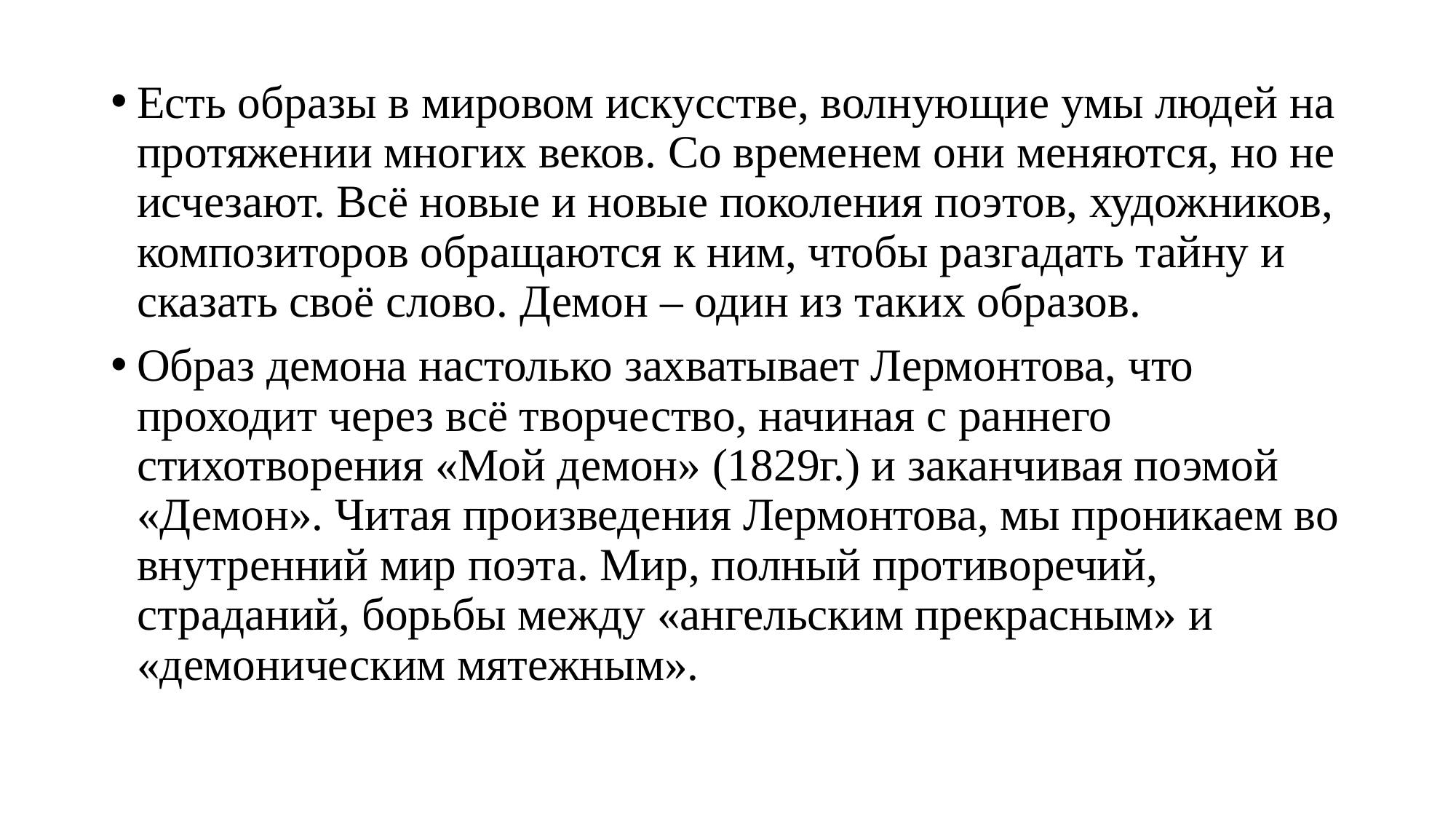

#
Есть образы в мировом искусстве, волнующие умы людей на протяжении многих веков. Со временем они меняются, но не исчезают. Всё новые и новые поколения поэтов, художников, композиторов обращаются к ним, чтобы разгадать тайну и сказать своё слово. Демон – один из таких образов.
Образ демона настолько захватывает Лермонтова, что проходит через всё творчество, начиная с раннего стихотворения «Мой демон» (1829г.) и заканчивая поэмой «Демон». Читая произведения Лермонтова, мы проникаем во внутренний мир поэта. Мир, полный противоречий, страданий, борьбы между «ангельским прекрасным» и «демоническим мятежным».